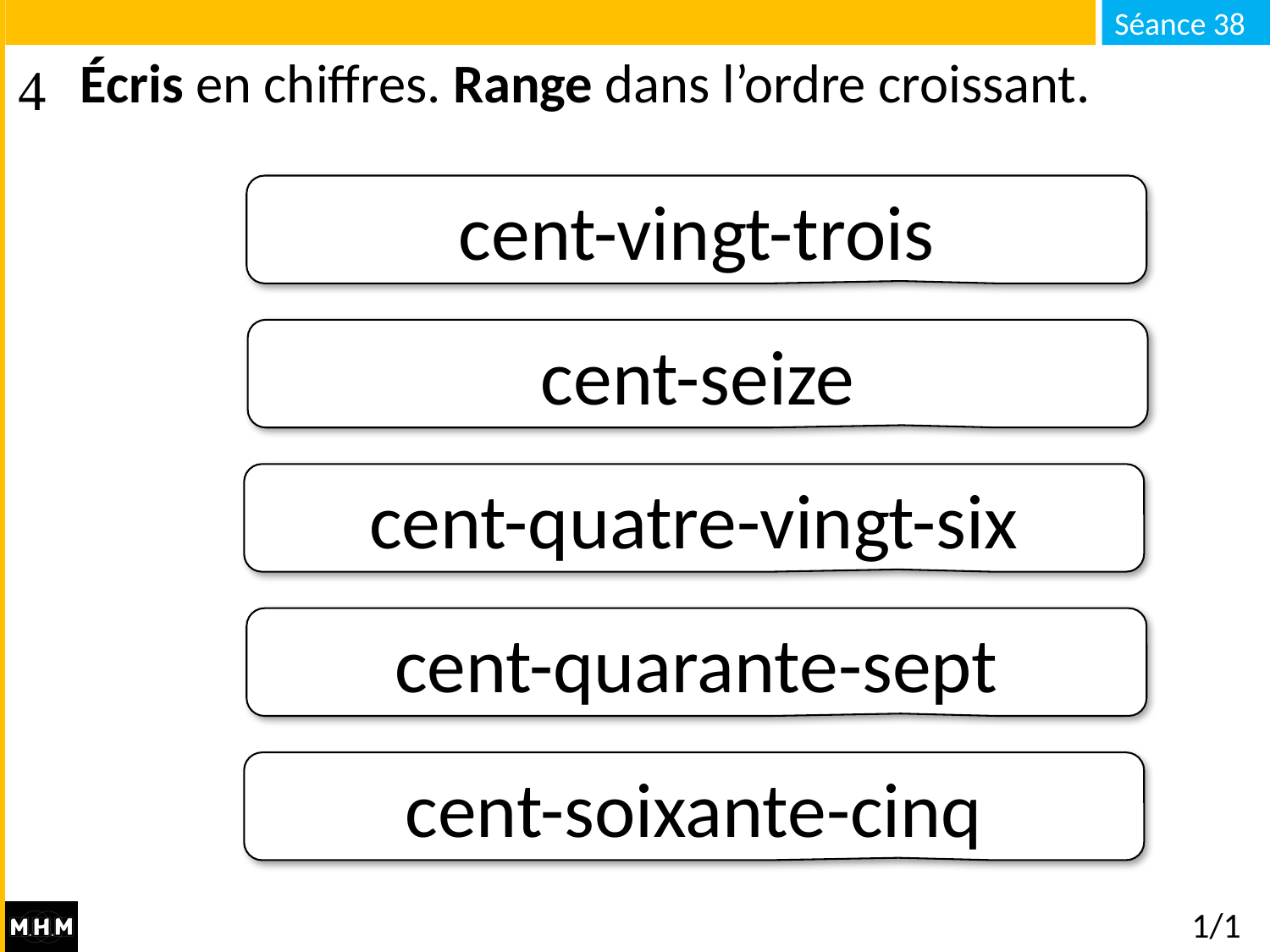

# Écris en chiffres. Range dans l’ordre croissant.
cent-vingt-trois
cent-seize
cent-quatre-vingt-six
cent-quarante-sept
cent-soixante-cinq
1/1